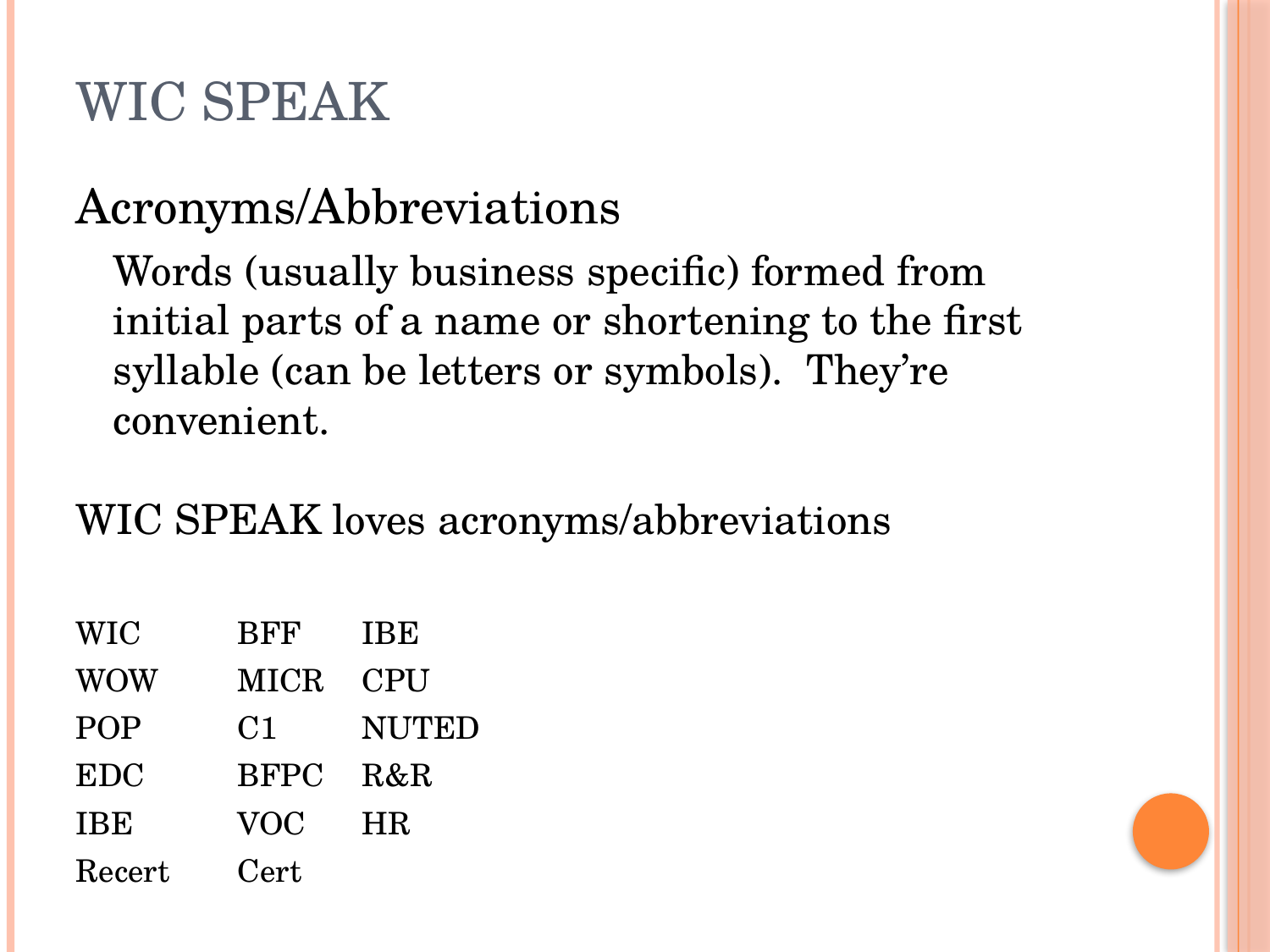

# WIC Speak
Acronyms/Abbreviations
	Words (usually business specific) formed from initial parts of a name or shortening to the first syllable (can be letters or symbols).  They’re convenient.

WIC SPEAK loves acronyms/abbreviations

WIC			BFF			IBE
WOW			MICR			CPU
POP			C1			NUTED
EDC			BFPC			R&R
IBE			VOC			HR
Recert			Cert